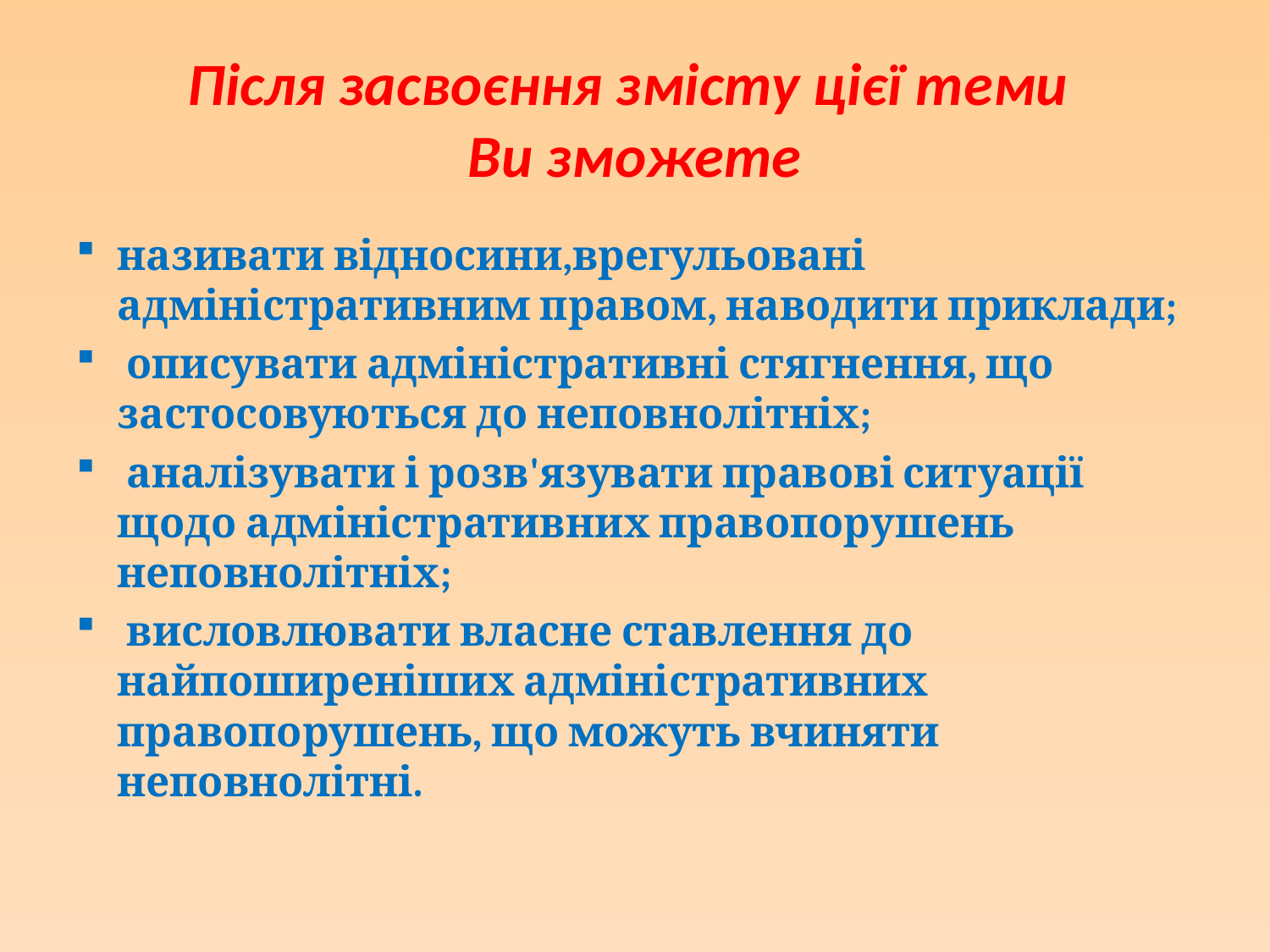

# Після засвоєння змісту цієї теми Ви зможете
називати відносини,врегульовані адміністративним правом, наводити приклади;
 описувати адміністративні стягнення, що застосовуються до неповнолітніх;
 аналізувати і розв'язувати правові ситуації щодо адміністративних правопорушень неповнолітніх;
 висловлювати власне ставлення до найпоширеніших адміністративних правопорушень, що можуть вчиняти неповнолітні.